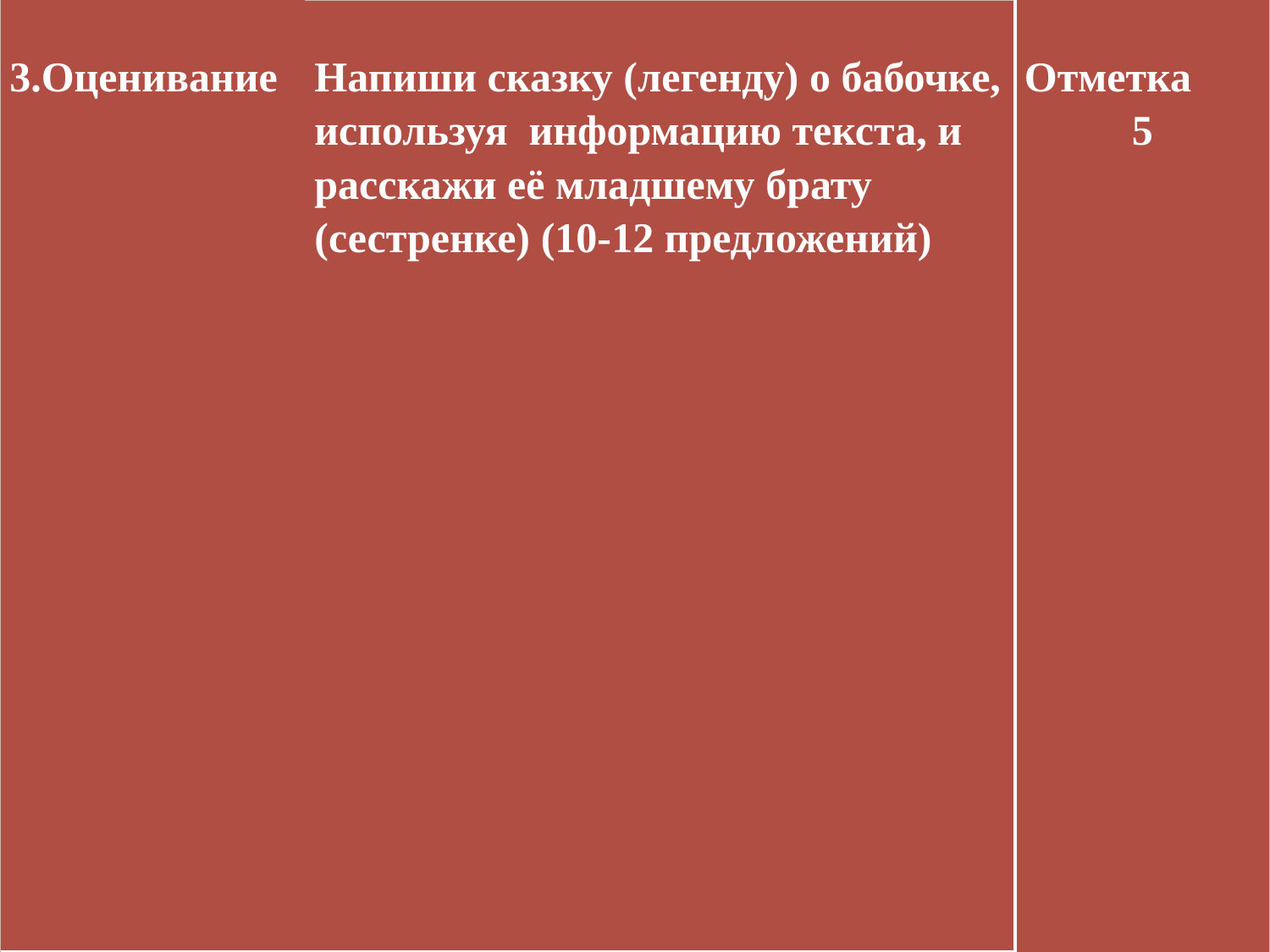

| 3.Оценивание | Напиши сказку (легенду) о бабочке, используя информацию текста, и расскажи её младшему брату (сестренке) (10-12 предложений) | Отметка 5 |
| --- | --- | --- |